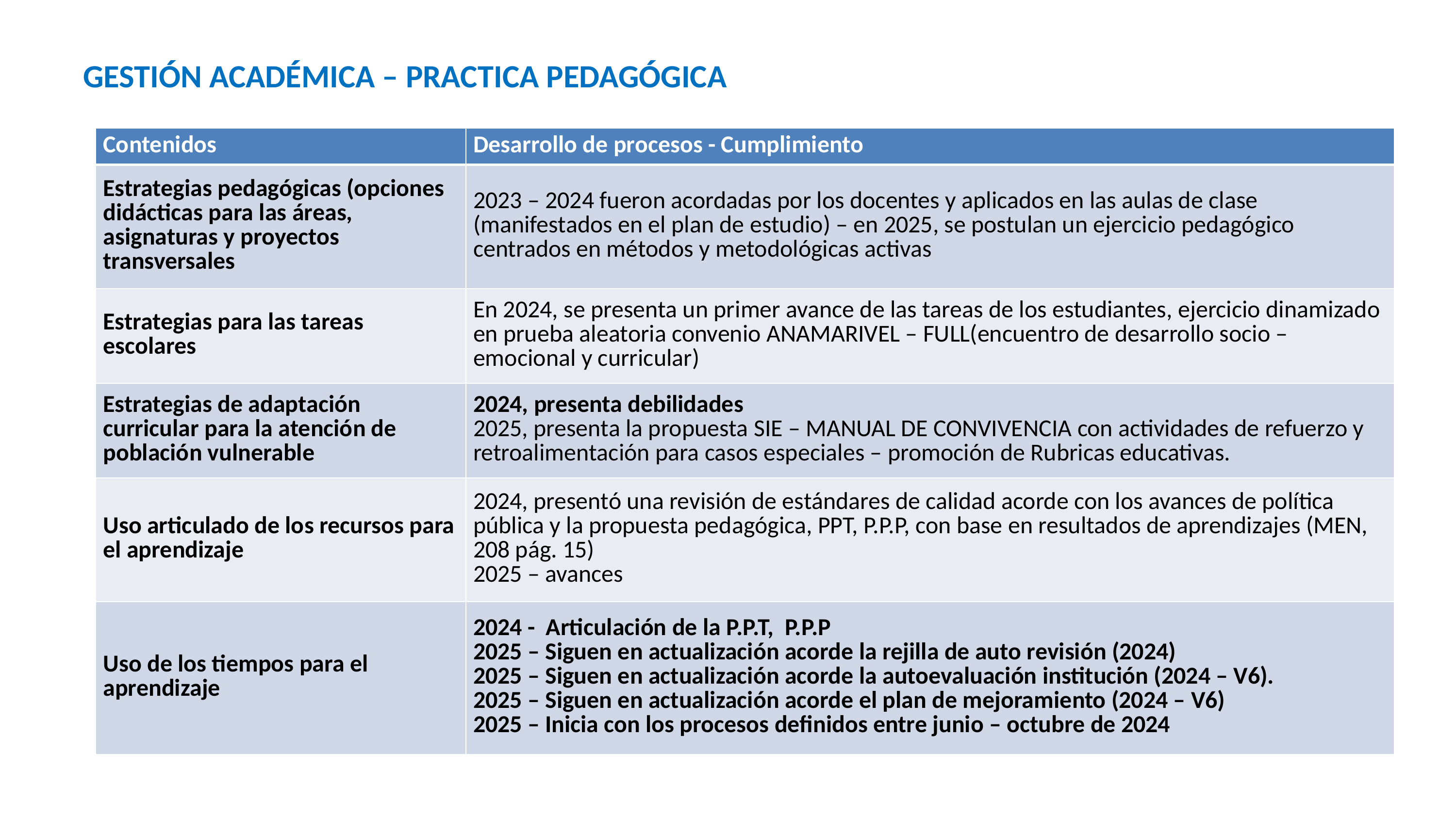

GESTIÓN ACADÉMICA – PRACTICA PEDAGÓGICA
| Contenidos | Desarrollo de procesos - Cumplimiento |
| --- | --- |
| Estrategias pedagógicas (opciones didácticas para las áreas, asignaturas y proyectos transversales | 2023 – 2024 fueron acordadas por los docentes y aplicados en las aulas de clase (manifestados en el plan de estudio) – en 2025, se postulan un ejercicio pedagógico centrados en métodos y metodológicas activas |
| Estrategias para las tareas escolares | En 2024, se presenta un primer avance de las tareas de los estudiantes, ejercicio dinamizado en prueba aleatoria convenio ANAMARIVEL – FULL(encuentro de desarrollo socio – emocional y curricular) |
| Estrategias de adaptación curricular para la atención de población vulnerable | 2024, presenta debilidades 2025, presenta la propuesta SIE – MANUAL DE CONVIVENCIA con actividades de refuerzo y retroalimentación para casos especiales – promoción de Rubricas educativas. |
| Uso articulado de los recursos para el aprendizaje | 2024, presentó una revisión de estándares de calidad acorde con los avances de política pública y la propuesta pedagógica, PPT, P.P.P, con base en resultados de aprendizajes (MEN, 208 pág. 15) 2025 – avances |
| Uso de los tiempos para el aprendizaje | 2024 - Articulación de la P.P.T, P.P.P 2025 – Siguen en actualización acorde la rejilla de auto revisión (2024) 2025 – Siguen en actualización acorde la autoevaluación institución (2024 – V6). 2025 – Siguen en actualización acorde el plan de mejoramiento (2024 – V6) 2025 – Inicia con los procesos definidos entre junio – octubre de 2024 |